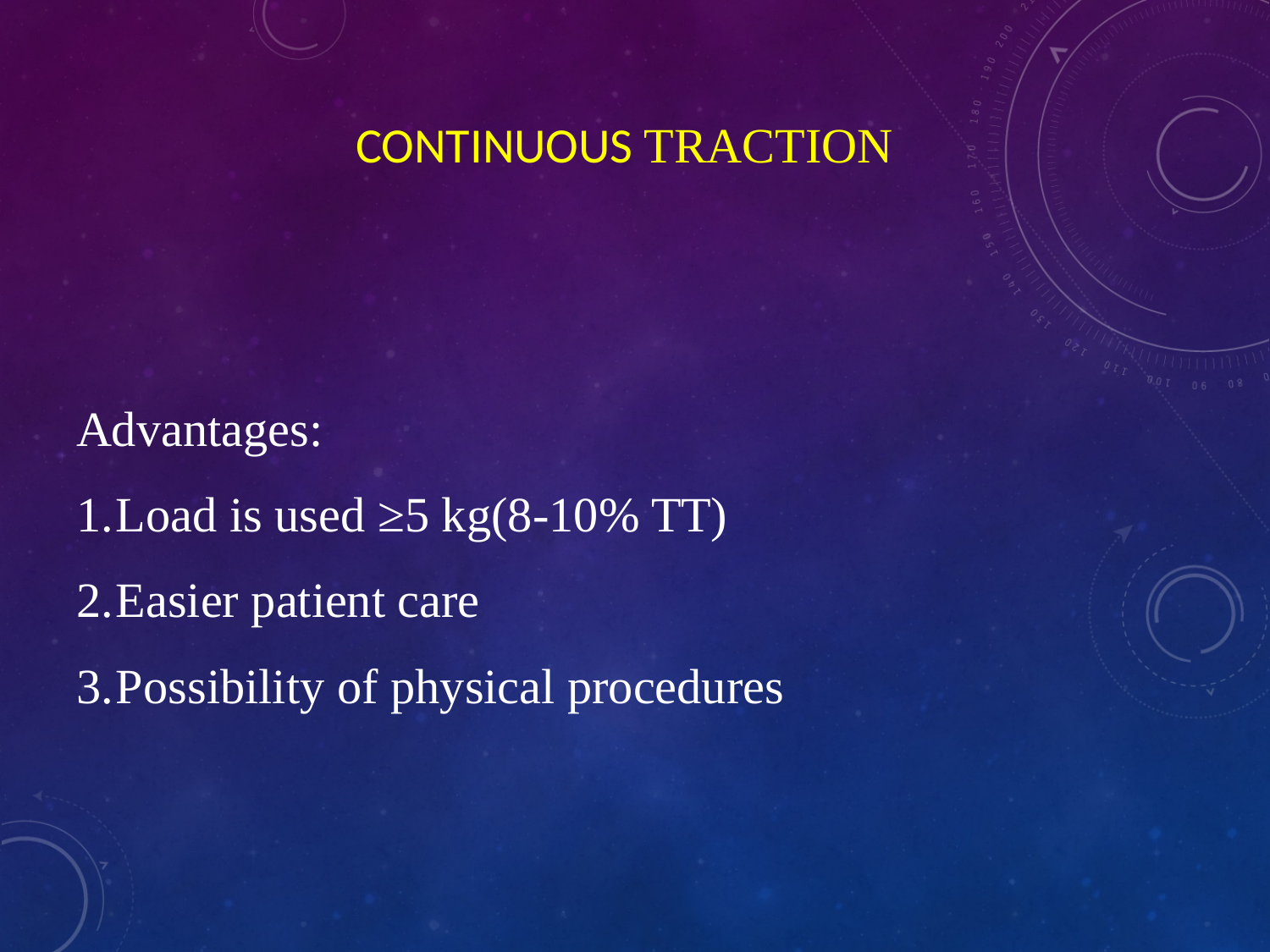

# Continuous traction
Advantages:
Load is used ≥5 kg(8-10% TT)
Easier patient care
Possibility of physical procedures